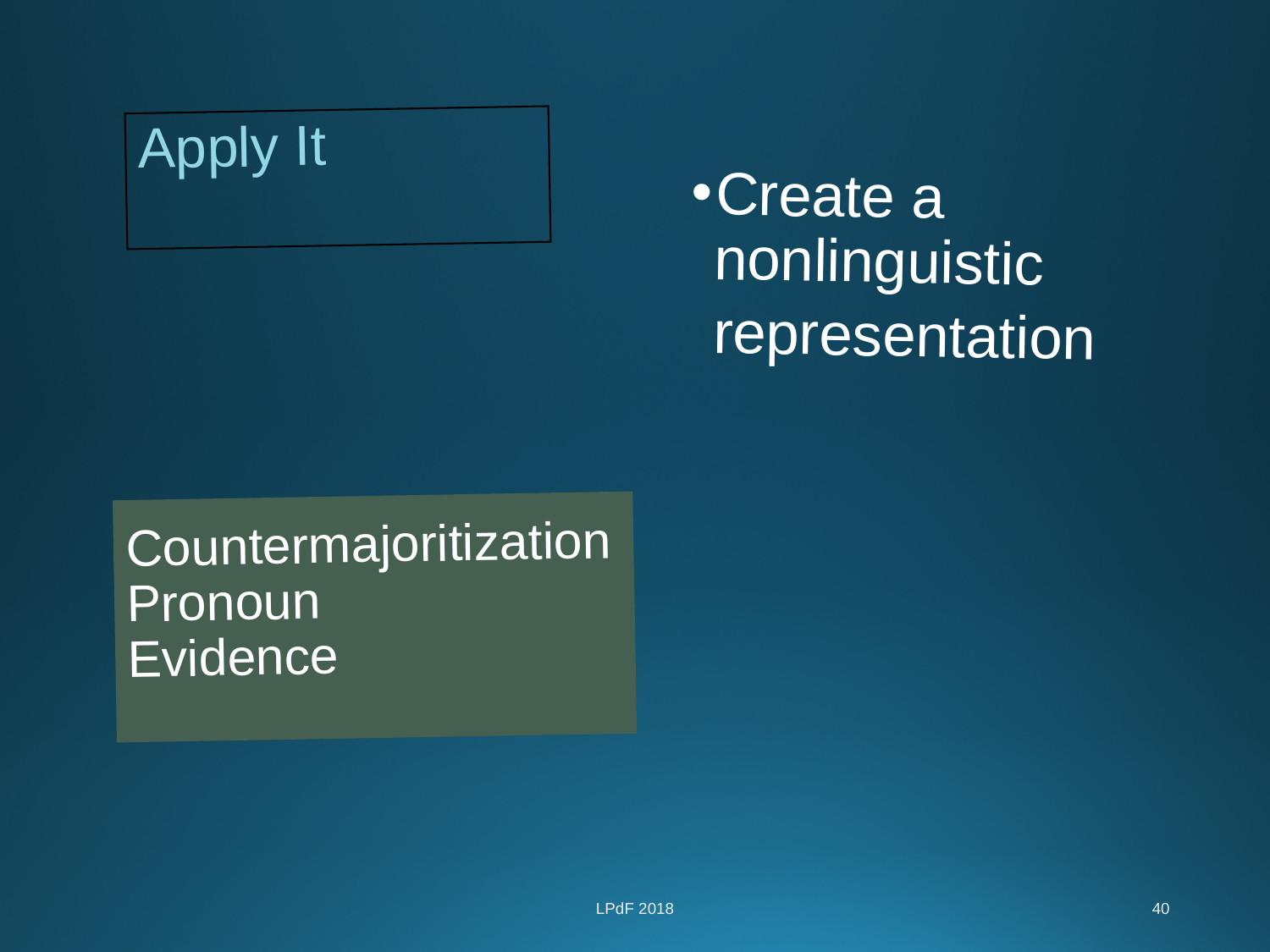

Apply It
Create a nonlinguistic representation
# Countermajoritization Pronoun Evidence
LPdF 2018
40